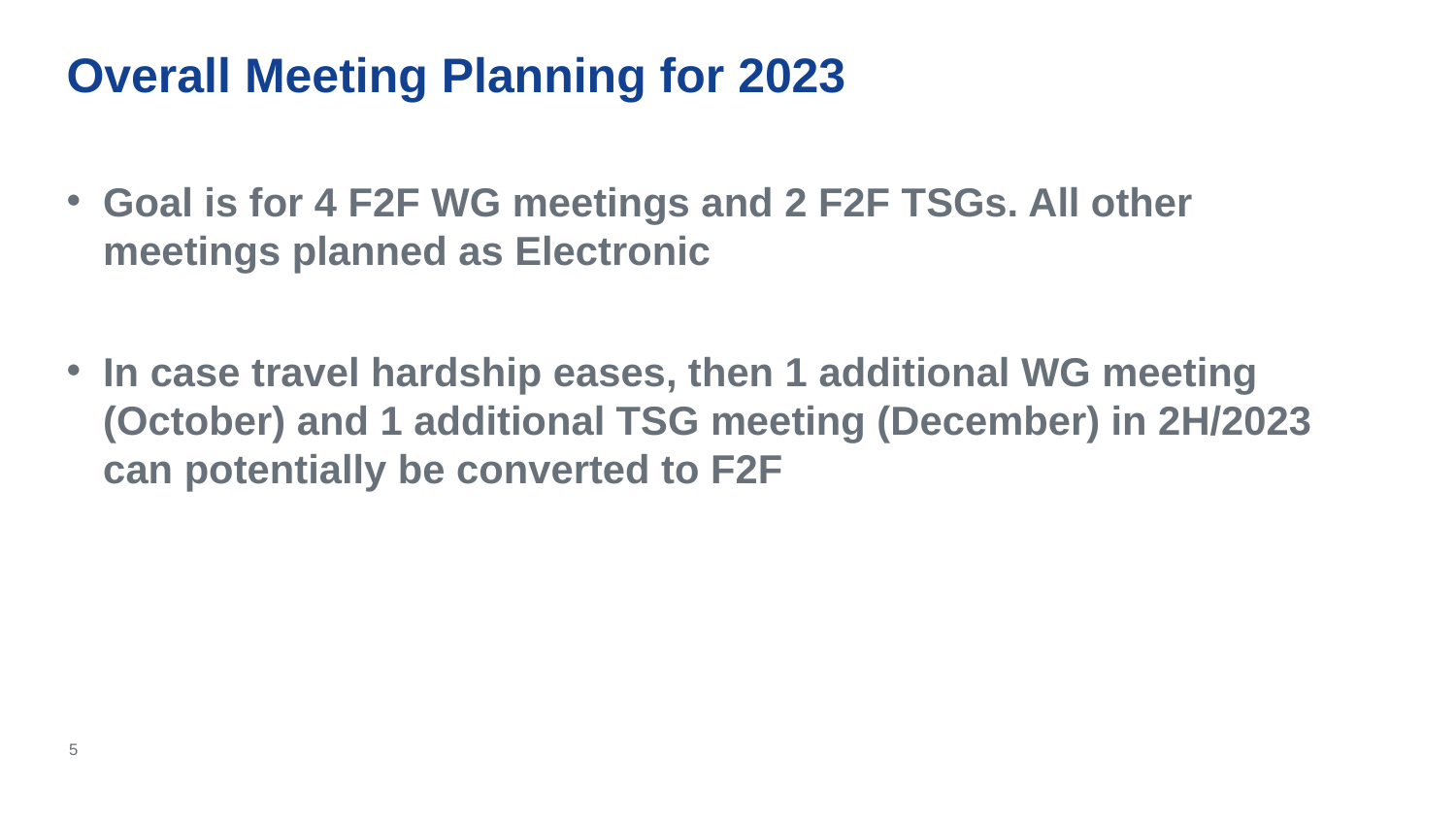

# Overall Meeting Planning for 2023
Goal is for 4 F2F WG meetings and 2 F2F TSGs. All other meetings planned as Electronic

In case travel hardship eases, then 1 additional WG meeting (October) and 1 additional TSG meeting (December) in 2H/2023 can potentially be converted to F2F